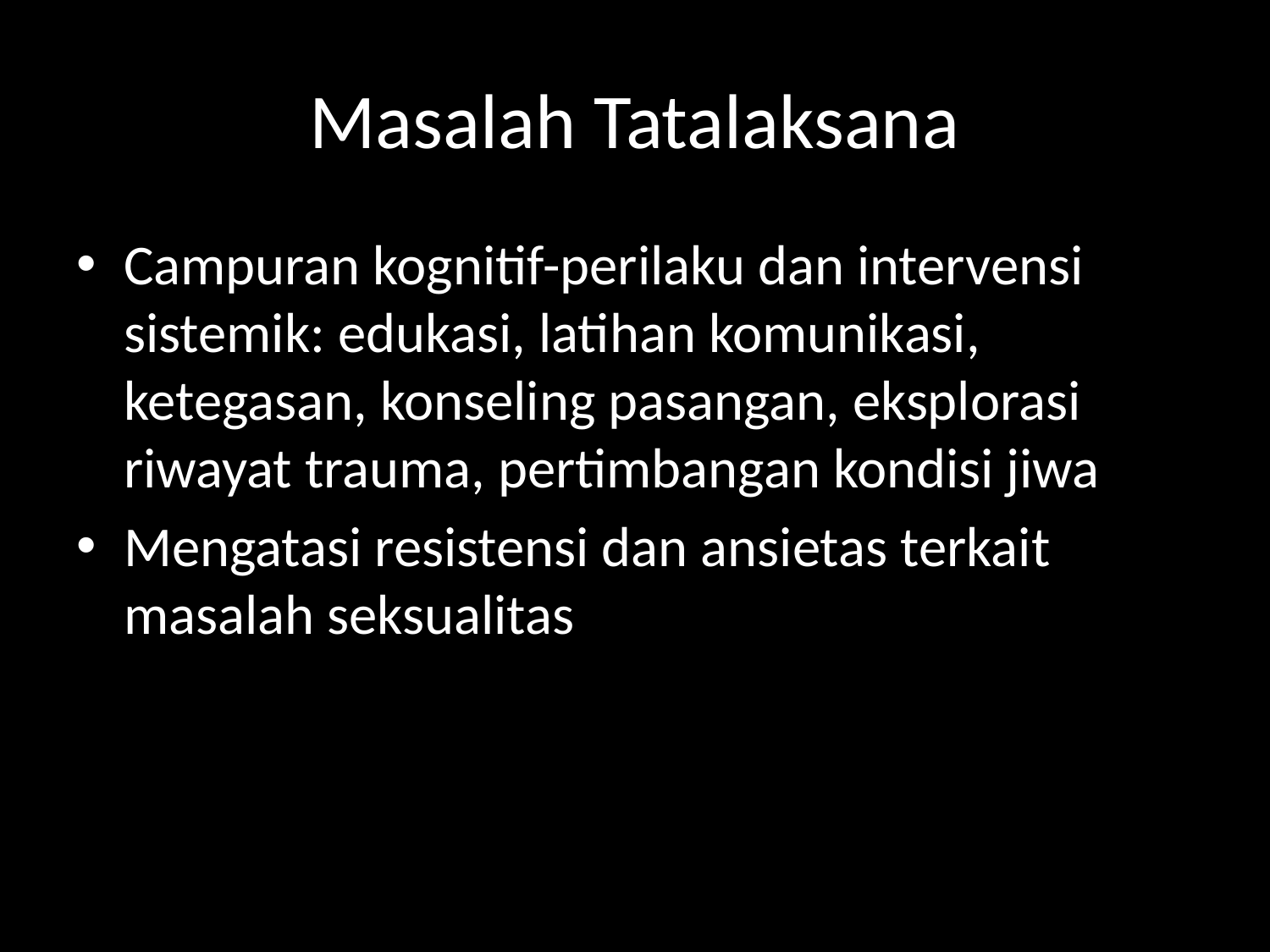

# Masalah Tatalaksana
Campuran kognitif-perilaku dan intervensi sistemik: edukasi, latihan komunikasi, ketegasan, konseling pasangan, eksplorasi riwayat trauma, pertimbangan kondisi jiwa
Mengatasi resistensi dan ansietas terkait masalah seksualitas